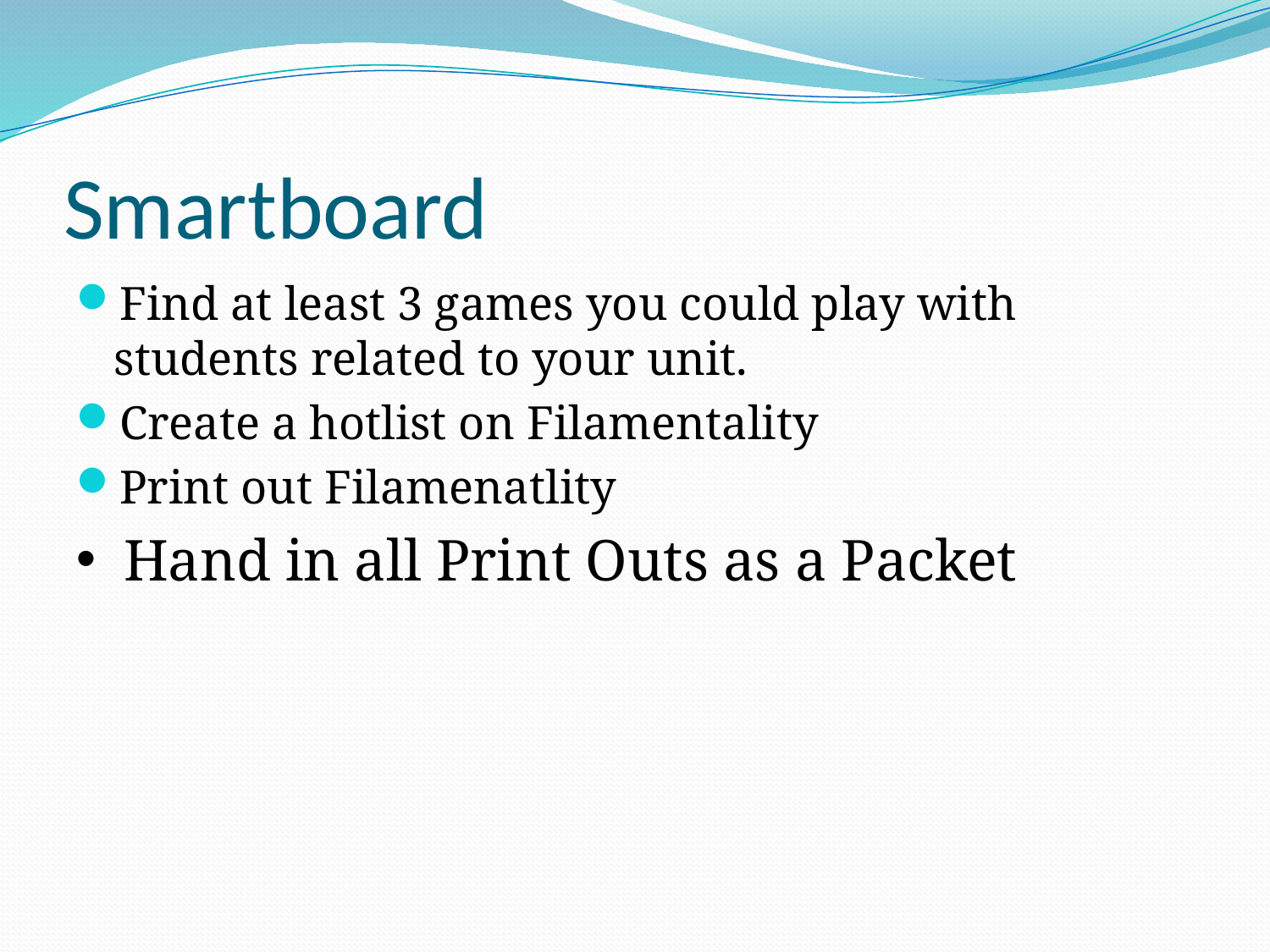

# Smartboard
Find at least 3 games you could play with students related to your unit.
Create a hotlist on Filamentality
Print out Filamenatlity
Hand in all Print Outs as a Packet